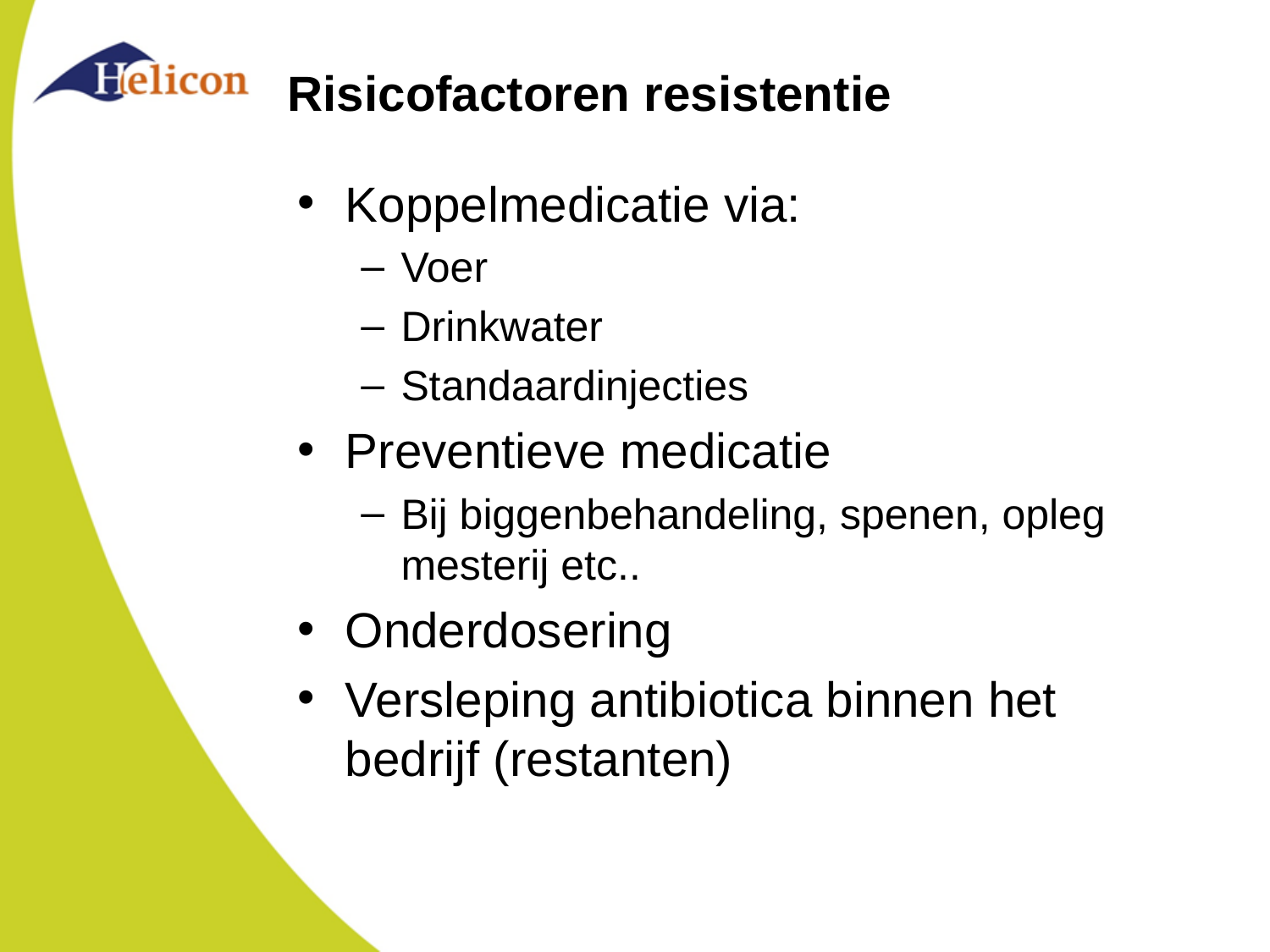

# Risicofactoren resistentie
Koppelmedicatie via:
Voer
Drinkwater
Standaardinjecties
Preventieve medicatie
Bij biggenbehandeling, spenen, opleg mesterij etc..
Onderdosering
Versleping antibiotica binnen het bedrijf (restanten)